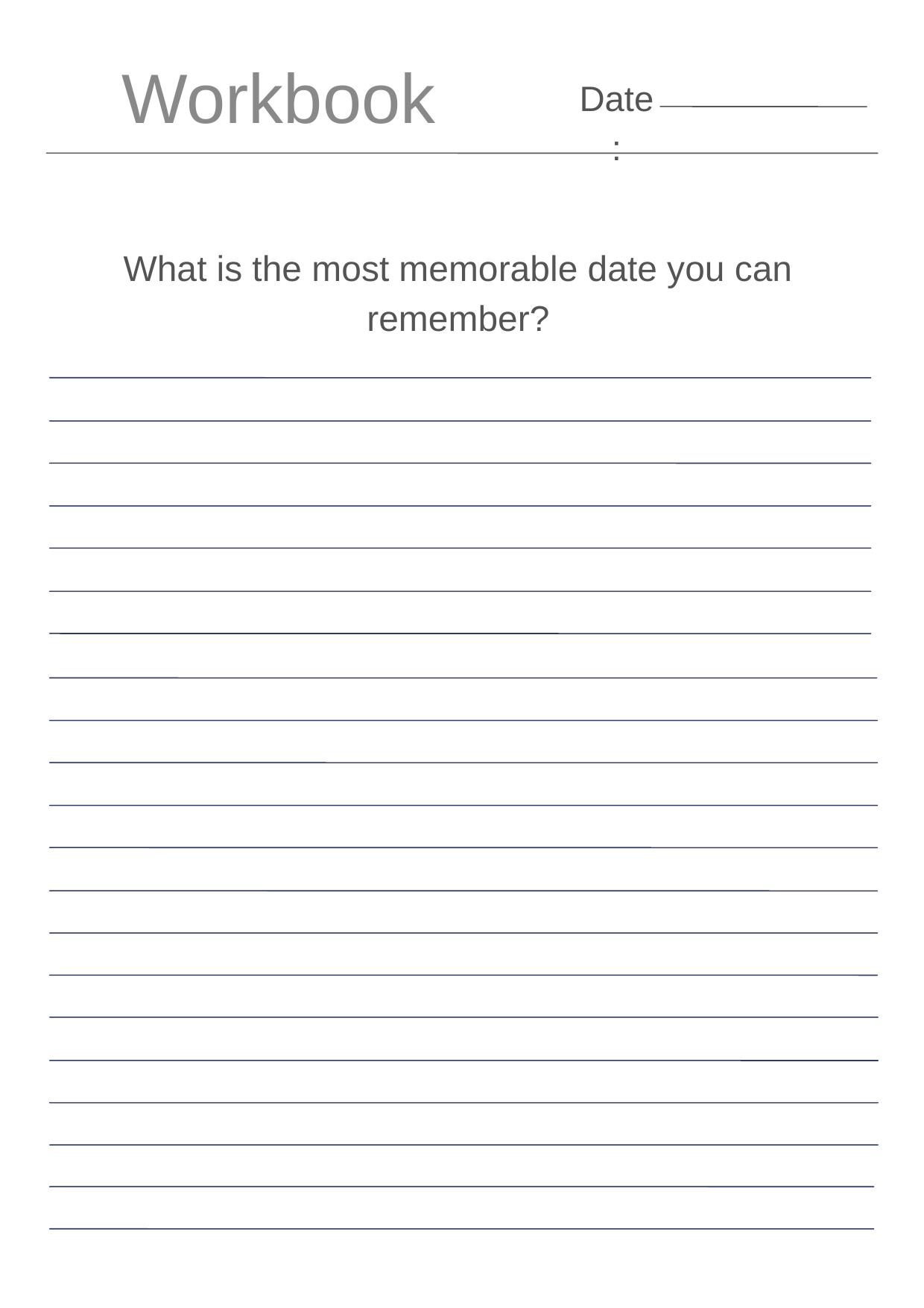

Workbook
Date:

What is the most memorable date you can remember?